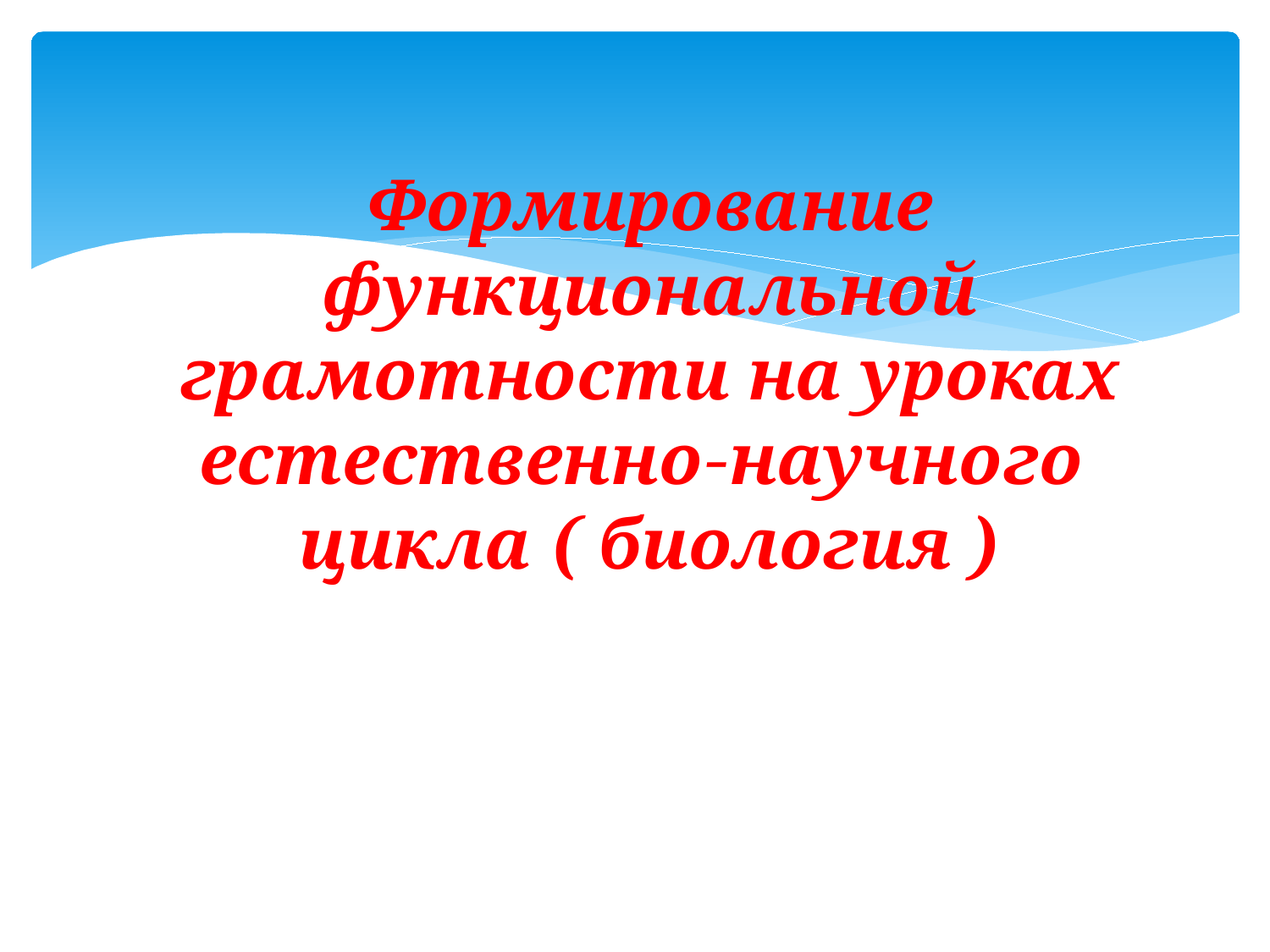

# Формирование функциональной грамотности на уроках естественно-научного  цикла ( биология )